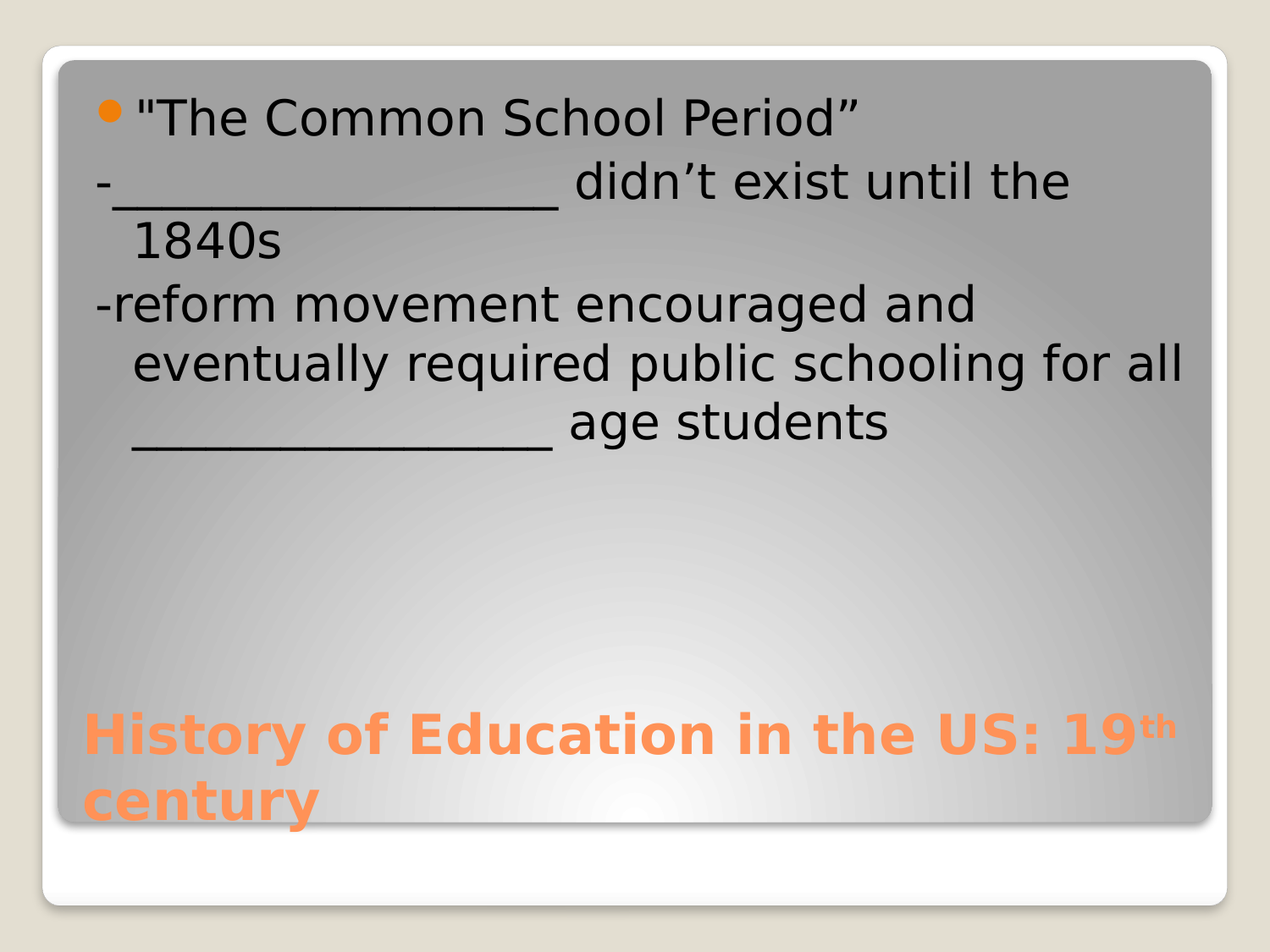

"The Common School Period”
-__________________ didn’t exist until the 1840s
-reform movement encouraged and eventually required public schooling for all _________________ age students

# History of Education in the US: 19th century